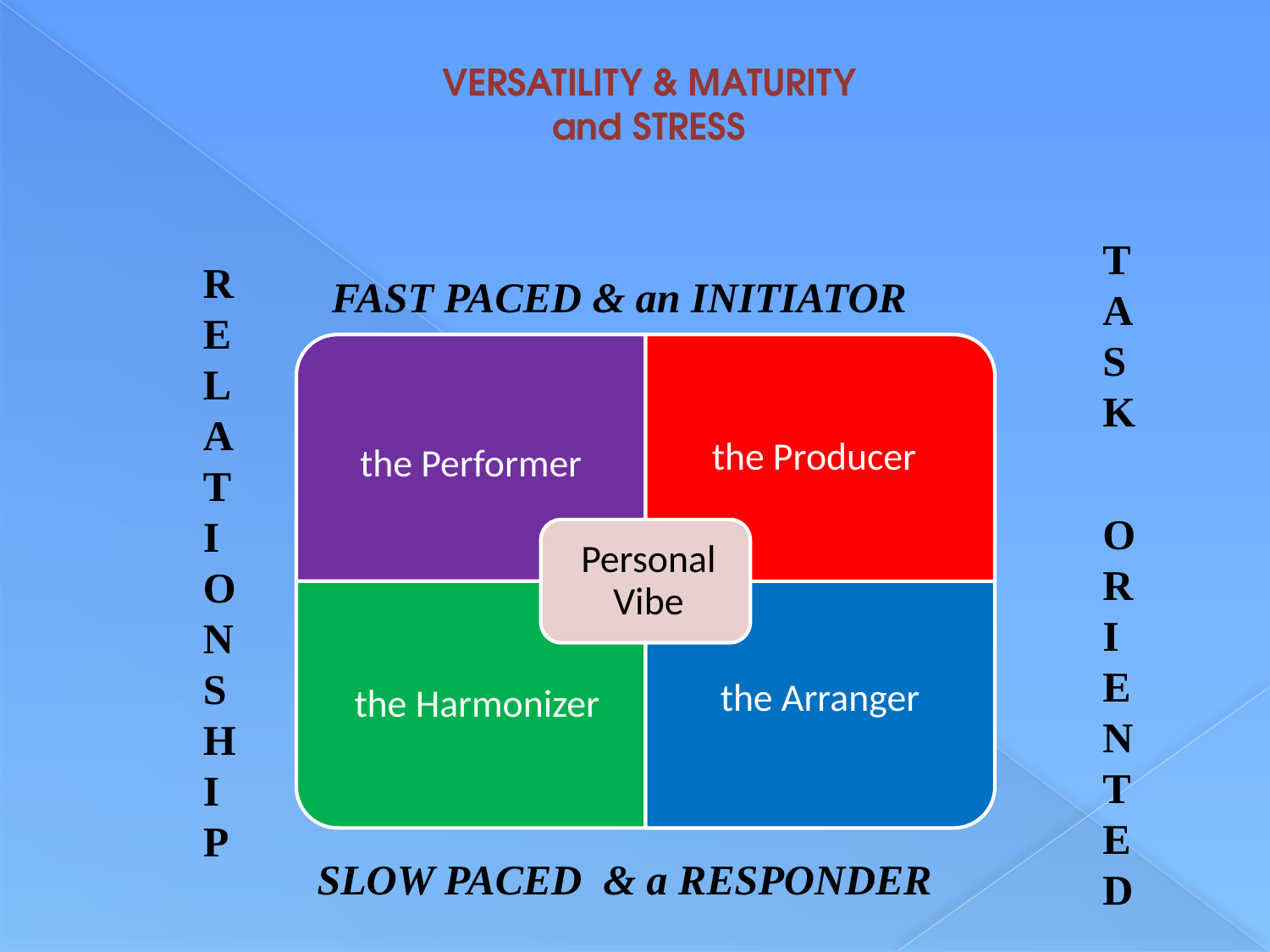

# VERSATILITY & MATURITY and STRESS
TASK
ORIENTED
RELATIONSHIP
FAST PACED & an INITIATOR
the Performer
the Producer
the Harmonizer
the Arranger
Personal Vibe
SLOW PACED  & a RESPONDER